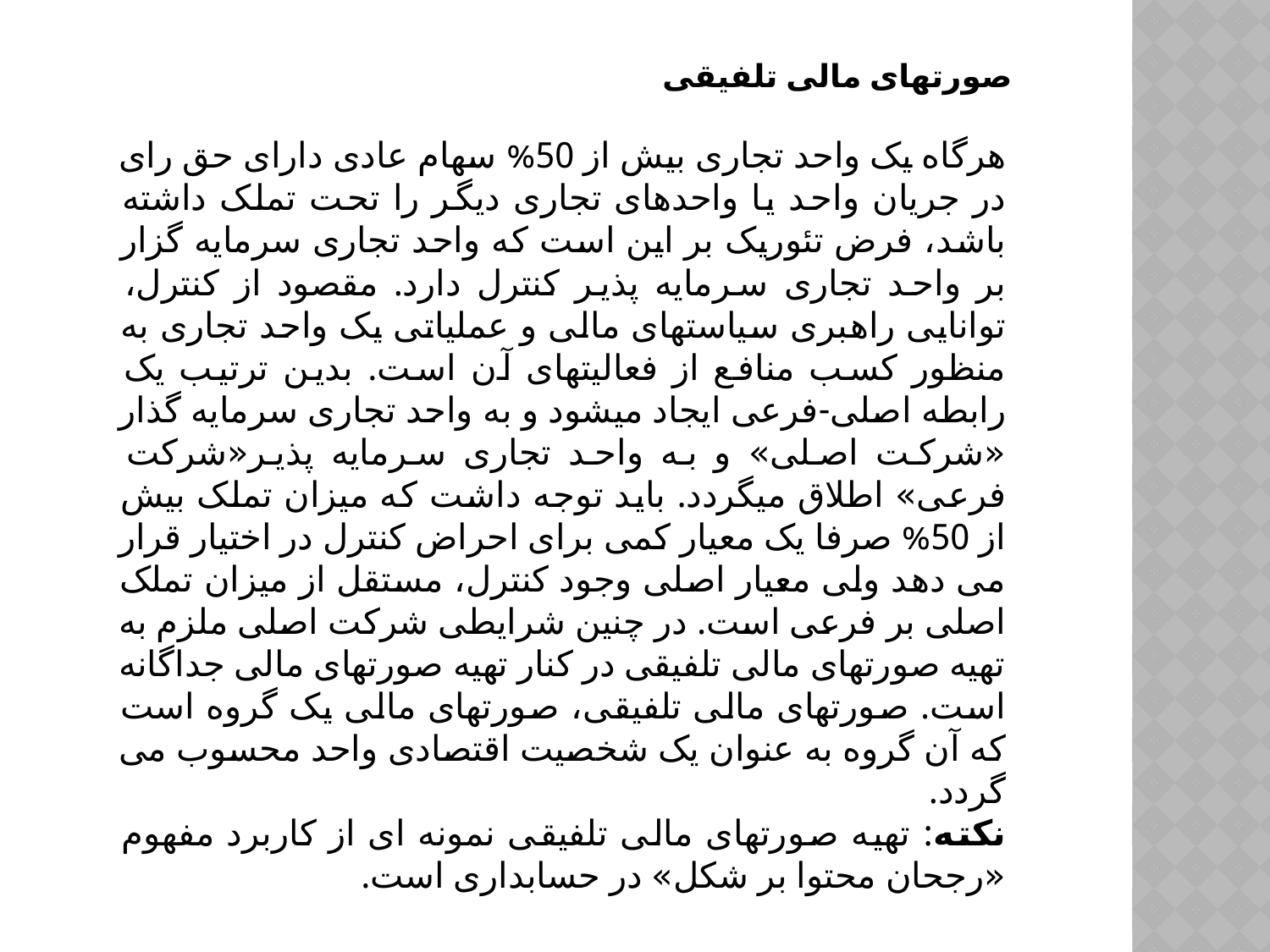

صورتهای مالی تلفیقی
هرگاه یک واحد تجاری بیش از 50% سهام عادی دارای حق رای در جریان واحد یا واحدهای تجاری دیگر را تحت تملک داشته باشد، فرض تئوریک بر این است که واحد تجاری سرمایه گزار بر واحد تجاری سرمایه پذیر کنترل دارد. مقصود از کنترل، توانایی راهبری سیاستهای مالی و عملیاتی یک واحد تجاری به منظور کسب منافع از فعالیتهای آن است. بدین ترتیب یک رابطه اصلی-فرعی ایجاد میشود و به واحد تجاری سرمایه گذار «شرکت اصلی» و به واحد تجاری سرمایه پذیر«شرکت فرعی» اطلاق میگردد. باید توجه داشت که میزان تملک بیش از 50% صرفا یک معیار کمی برای احراض کنترل در اختیار قرار می دهد ولی معیار اصلی وجود کنترل، مستقل از میزان تملک اصلی بر فرعی است. در چنین شرایطی شرکت اصلی ملزم به تهیه صورتهای مالی تلفیقی در کنار تهیه صورتهای مالی جداگانه است. صورتهای مالی تلفیقی، صورتهای مالی یک گروه است که آن گروه به عنوان یک شخصیت اقتصادی واحد محسوب می گردد.
نکته: تهیه صورتهای مالی تلفیقی نمونه ای از کاربرد مفهوم «رجحان محتوا بر شکل» در حسابداری است.